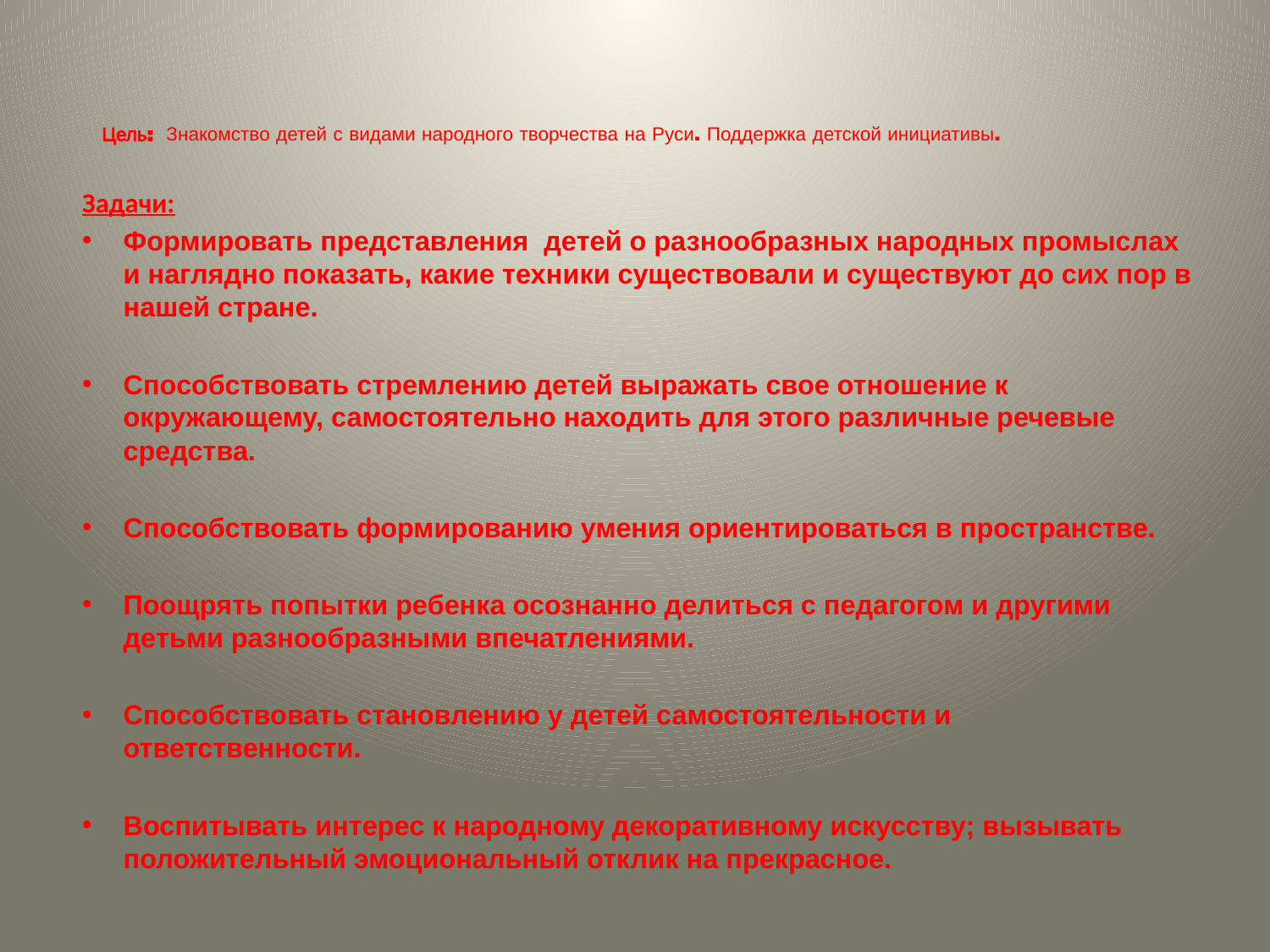

# Цель:  Знакомство детей с видами народного творчества на Руси. Поддержка детской инициативы.
Задачи:
Формировать представления  детей о разнообразных народных промыслах и наглядно показать, какие техники существовали и существуют до сих пор в нашей стране.

Способствовать стремлению детей выражать свое отношение к окружающему, самостоятельно находить для этого различные речевые средства.

Способствовать формированию умения ориентироваться в пространстве.

Поощрять попытки ребенка осознанно делиться с педагогом и другими детьми разнообразными впечатлениями.

Способствовать становлению у детей самостоятельности и ответственности.

Воспитывать интерес к народному декоративному искусству; вызывать положительный эмоциональный отклик на прекрасное.